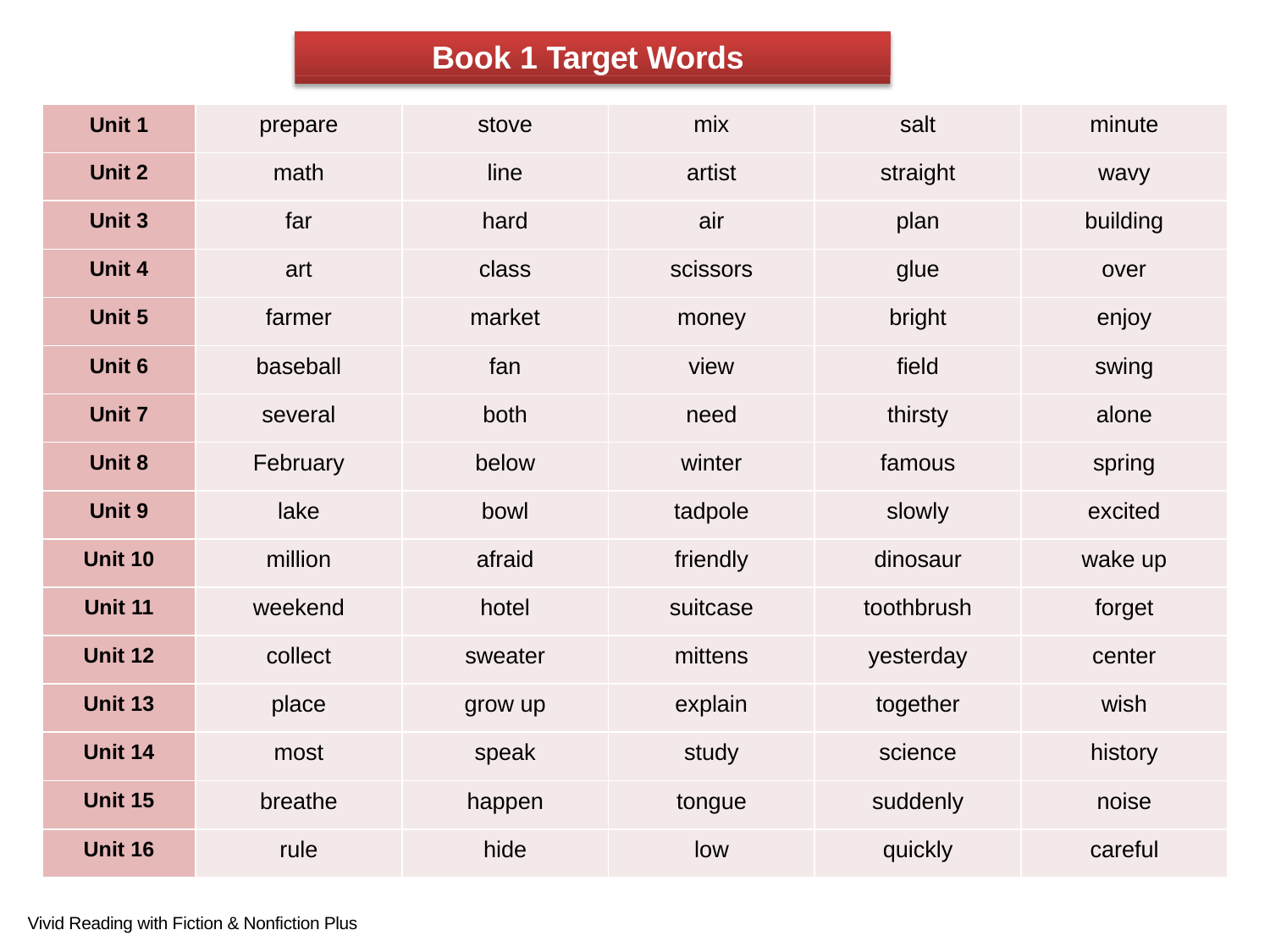

Book 1 Target Words
| Unit 1 | prepare | stove | mix | salt | minute |
| --- | --- | --- | --- | --- | --- |
| Unit 2 | math | line | artist | straight | wavy |
| Unit 3 | far | hard | air | plan | building |
| Unit 4 | art | class | scissors | glue | over |
| Unit 5 | farmer | market | money | bright | enjoy |
| Unit 6 | baseball | fan | view | field | swing |
| Unit 7 | several | both | need | thirsty | alone |
| Unit 8 | February | below | winter | famous | spring |
| Unit 9 | lake | bowl | tadpole | slowly | excited |
| Unit 10 | million | afraid | friendly | dinosaur | wake up |
| Unit 11 | weekend | hotel | suitcase | toothbrush | forget |
| Unit 12 | collect | sweater | mittens | yesterday | center |
| Unit 13 | place | grow up | explain | together | wish |
| Unit 14 | most | speak | study | science | history |
| Unit 15 | breathe | happen | tongue | suddenly | noise |
| Unit 16 | rule | hide | low | quickly | careful |
Vivid Reading with Fiction & Nonfiction Plus